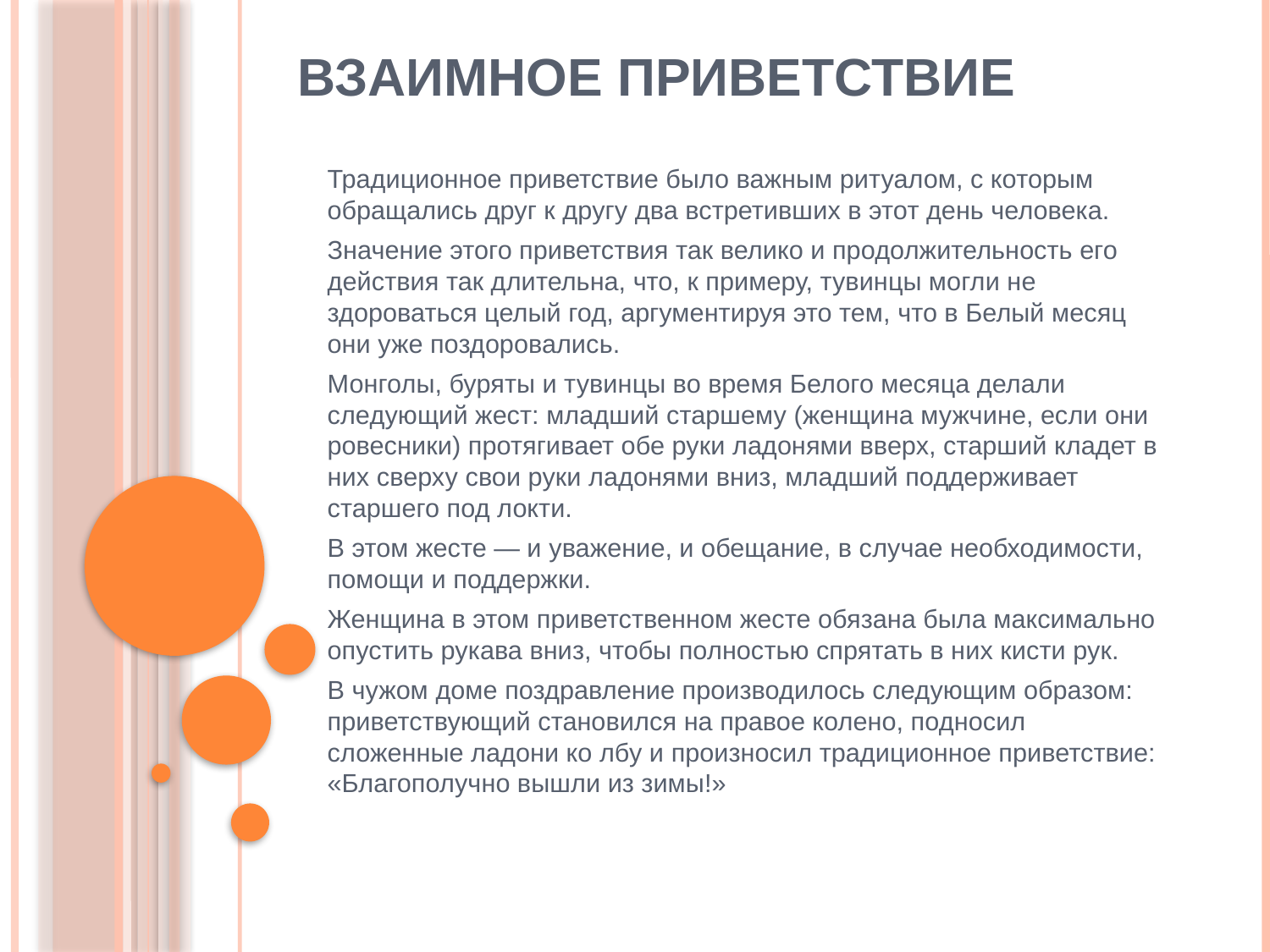

# Взаимное приветствие
Традиционное приветствие было важным ритуалом, с которым обращались друг к другу два встретивших в этот день человека.
Значение этого приветствия так велико и продолжительность его действия так длительна, что, к примеру, тувинцы могли не здороваться целый год, аргументируя это тем, что в Белый месяц они уже поздоровались.
Монголы, буряты и тувинцы во время Белого месяца делали следующий жест: младший старшему (женщина мужчине, если они ровесники) протягивает обе руки ладонями вверх, старший кладет в них сверху свои руки ладонями вниз, младший поддерживает старшего под локти.
В этом жесте — и уважение, и обещание, в случае необходимости, помощи и поддержки.
Женщина в этом приветственном жесте обязана была максимально опустить рукава вниз, чтобы полностью спрятать в них кисти рук.
В чужом доме поздравление производилось следующим образом: приветствующий становился на правое колено, подносил сложенные ладони ко лбу и произносил традиционное приветствие: «Благополучно вышли из зимы!»